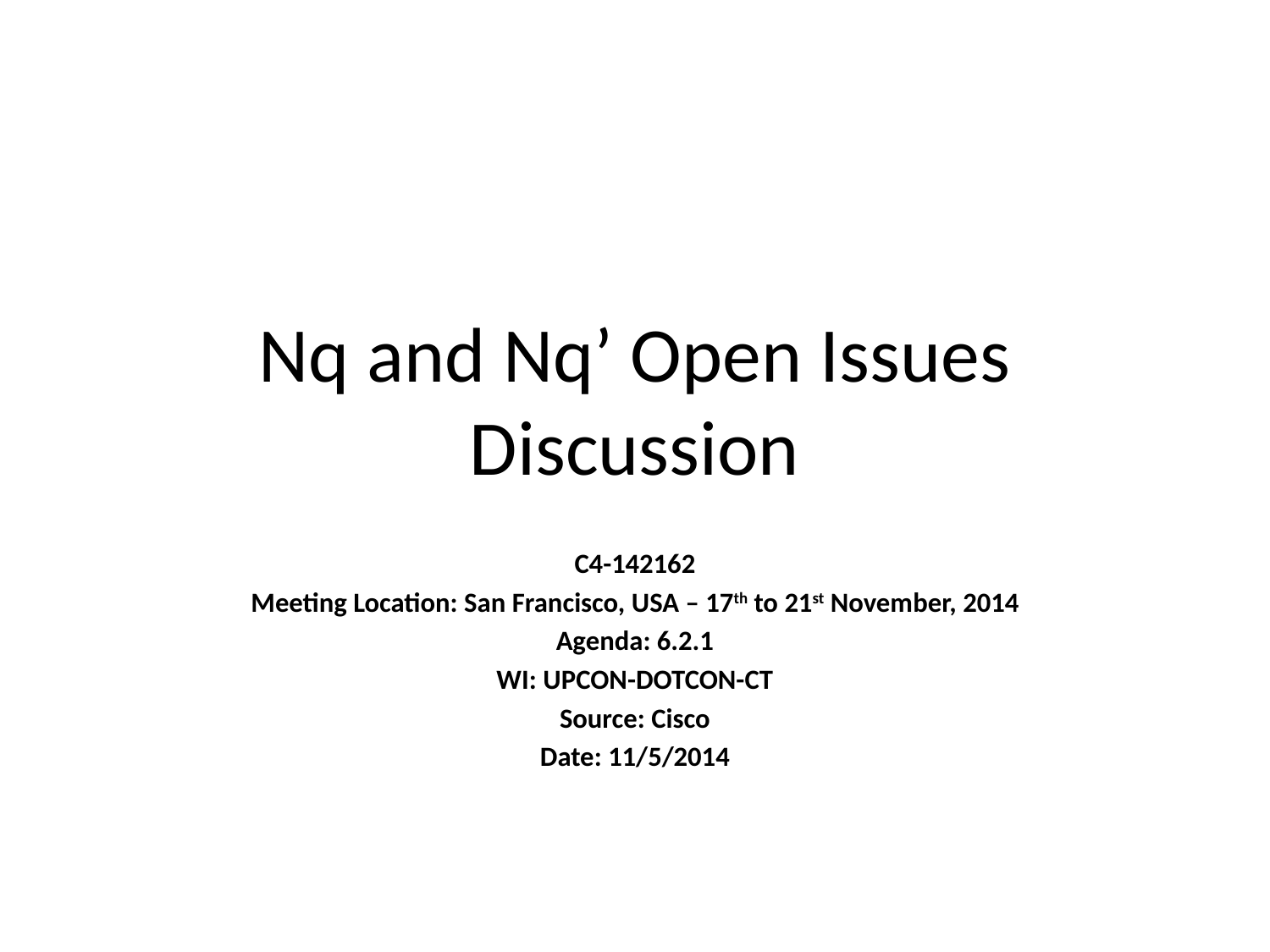

# Nq and Nq’ Open Issues Discussion
C4-142162
Meeting Location: San Francisco, USA – 17th to 21st November, 2014
Agenda: 6.2.1
WI: UPCON-DOTCON-CT
Source: Cisco
Date: 11/5/2014